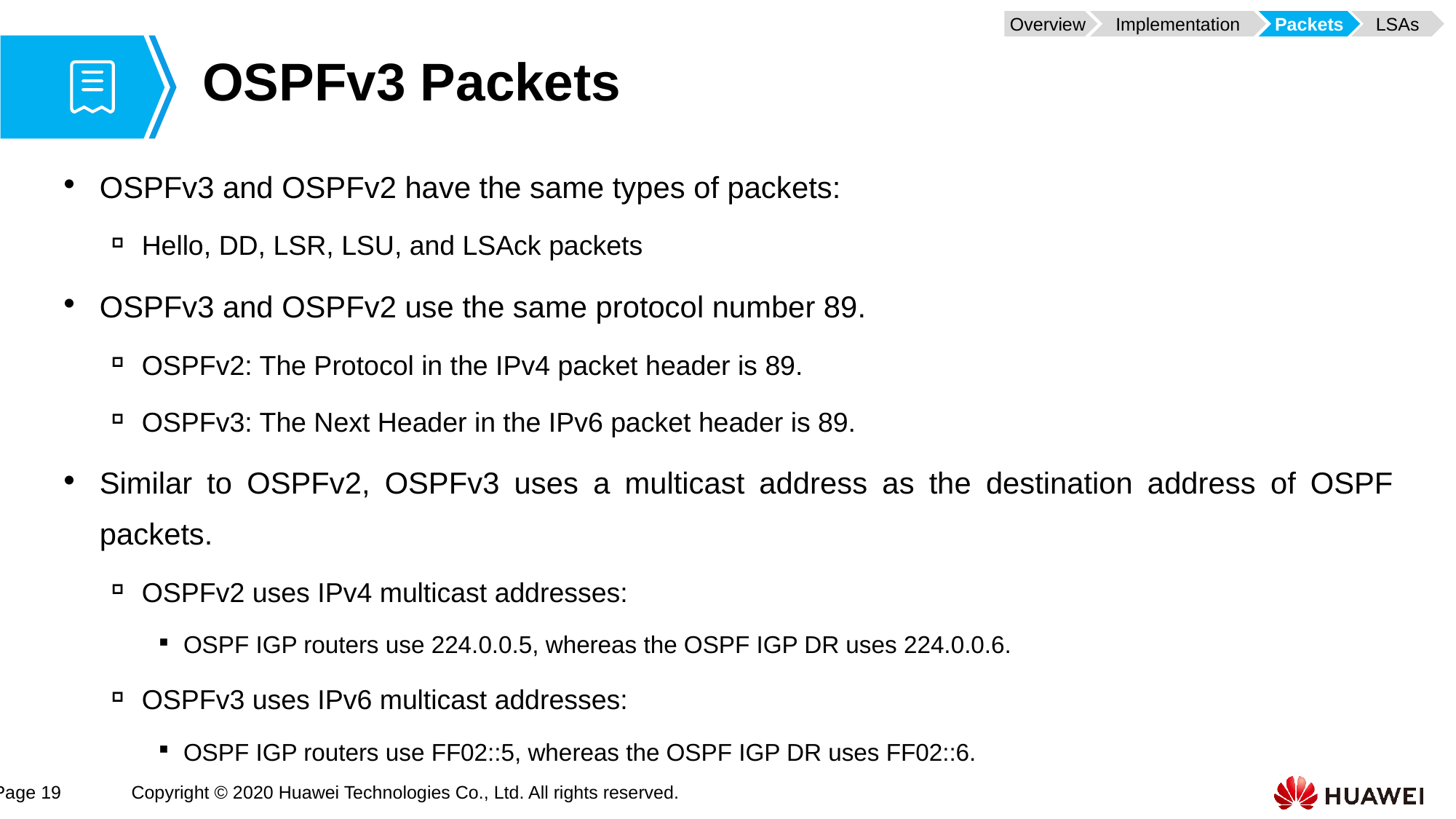

Overview
Implementation
Packets
LSAs
# OSPFv3 Packets
OSPFv3 and OSPFv2 have the same types of packets:
Hello, DD, LSR, LSU, and LSAck packets
OSPFv3 and OSPFv2 use the same protocol number 89.
OSPFv2: The Protocol in the IPv4 packet header is 89.
OSPFv3: The Next Header in the IPv6 packet header is 89.
Similar to OSPFv2, OSPFv3 uses a multicast address as the destination address of OSPF packets.
OSPFv2 uses IPv4 multicast addresses:
OSPF IGP routers use 224.0.0.5, whereas the OSPF IGP DR uses 224.0.0.6.
OSPFv3 uses IPv6 multicast addresses:
OSPF IGP routers use FF02::5, whereas the OSPF IGP DR uses FF02::6.